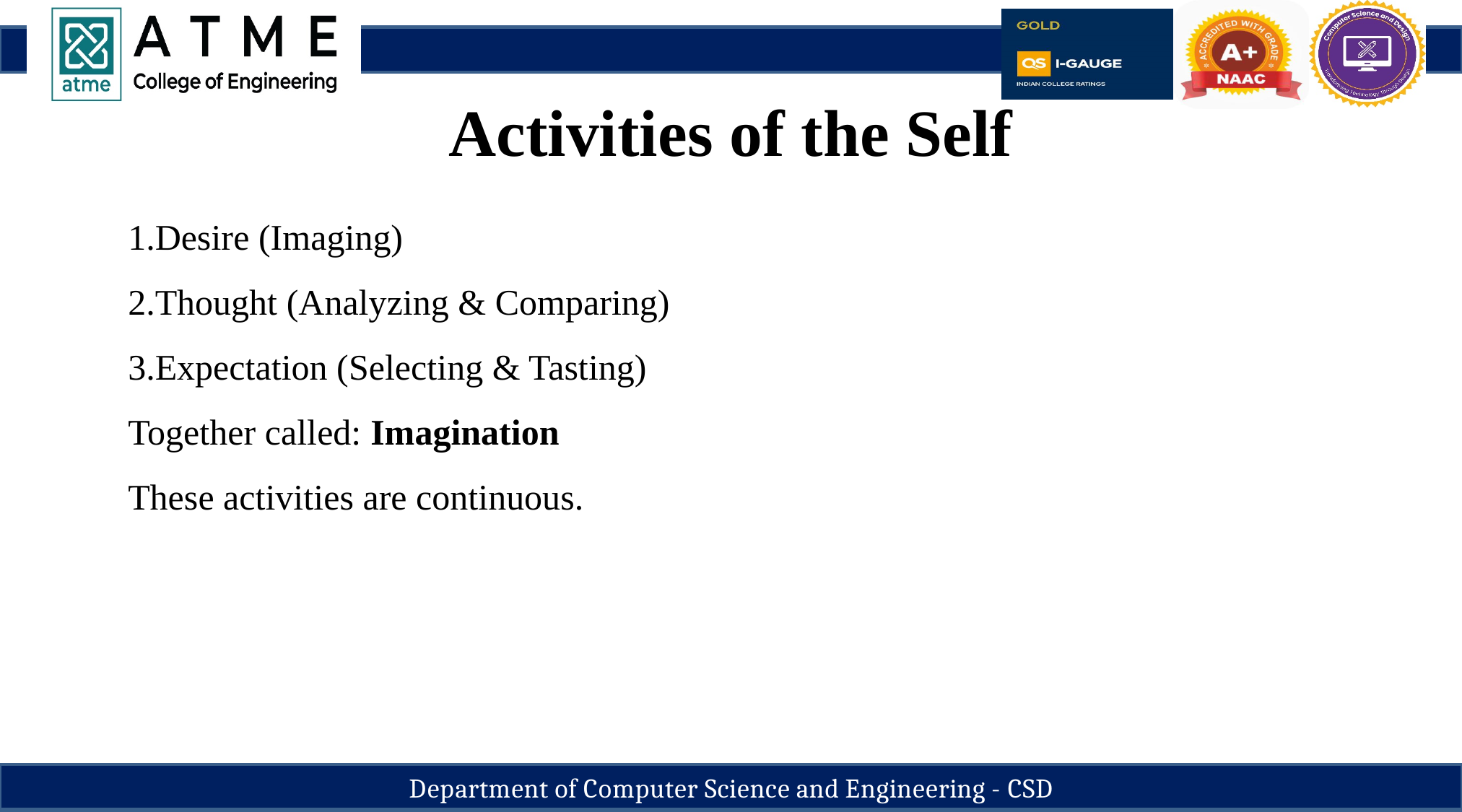

Activities of the Self
Desire (Imaging)
Thought (Analyzing & Comparing)
Expectation (Selecting & Tasting)
Together called: Imagination
These activities are continuous.
Department of Computer Science and Engineering - CSD